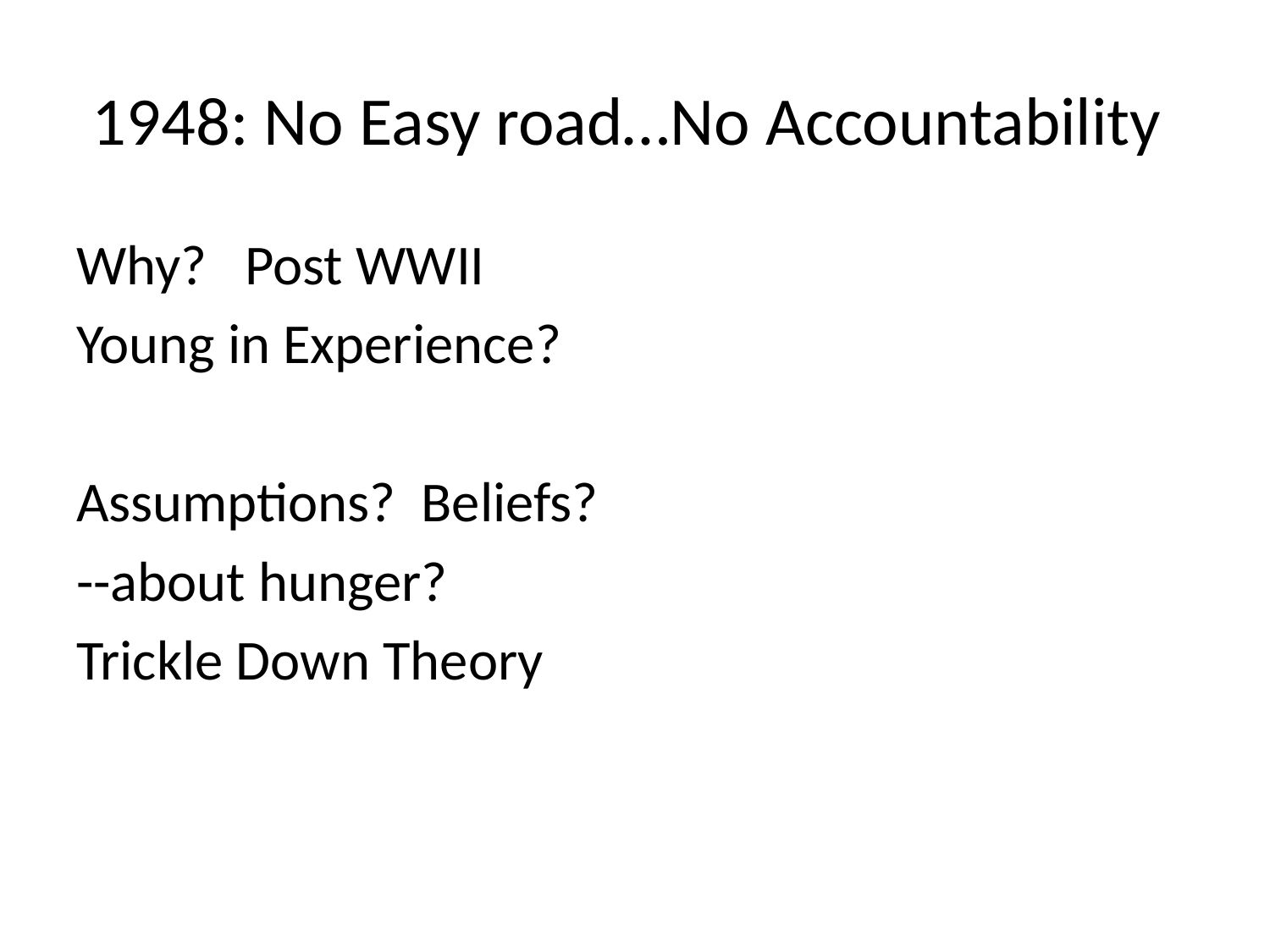

# 1948: No Easy road…No Accountability
Why?   Post WWII
Young in Experience?

Assumptions?  Beliefs?
--about hunger?
Trickle Down Theory